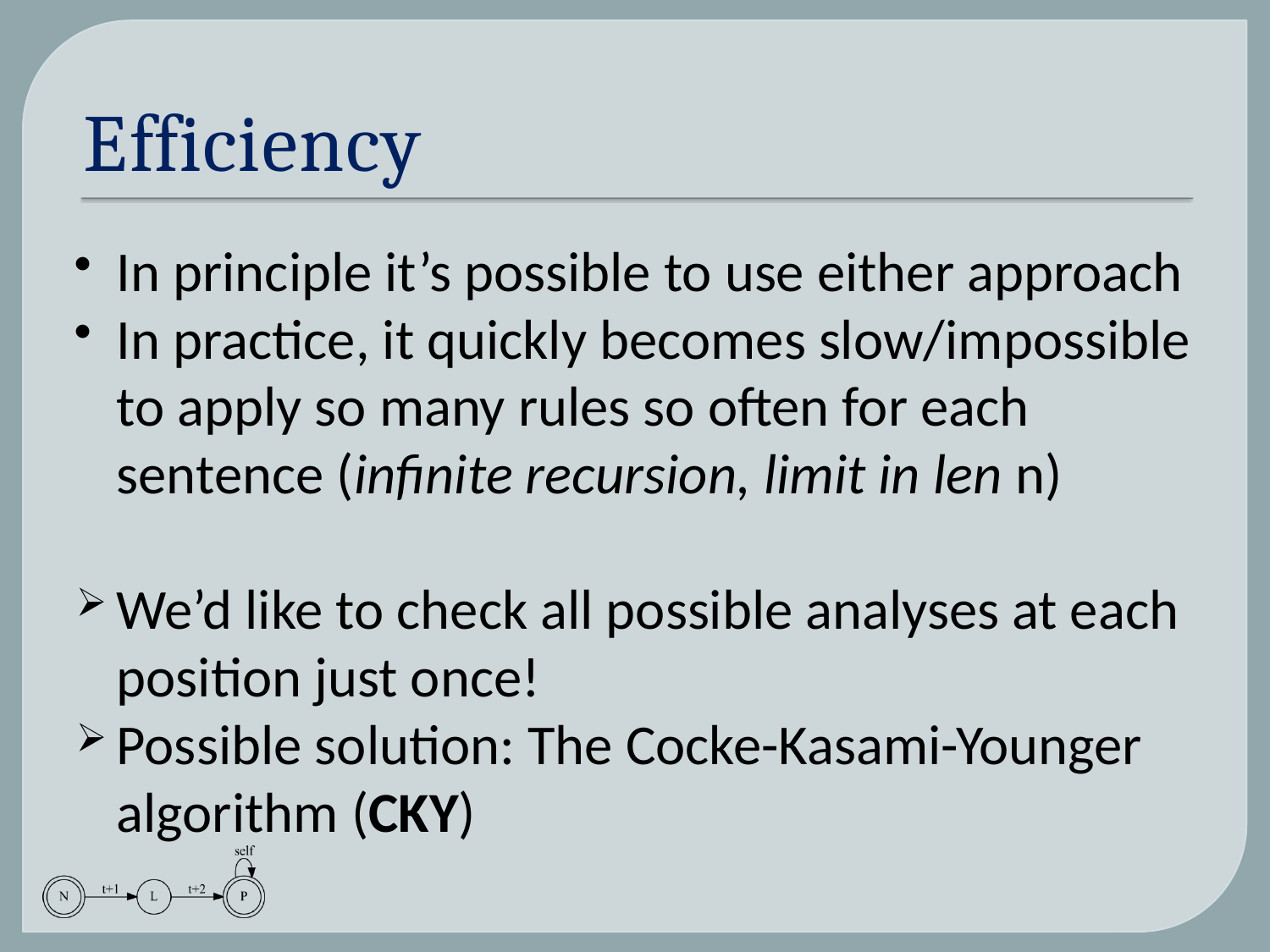

# Efficiency
In principle it’s possible to use either approach
In practice, it quickly becomes slow/impossible to apply so many rules so often for each sentence (infinite recursion, limit in len n)

We’d like to check all possible analyses at each position just once!
Possible solution: The Cocke-Kasami-Younger algorithm (CKY)